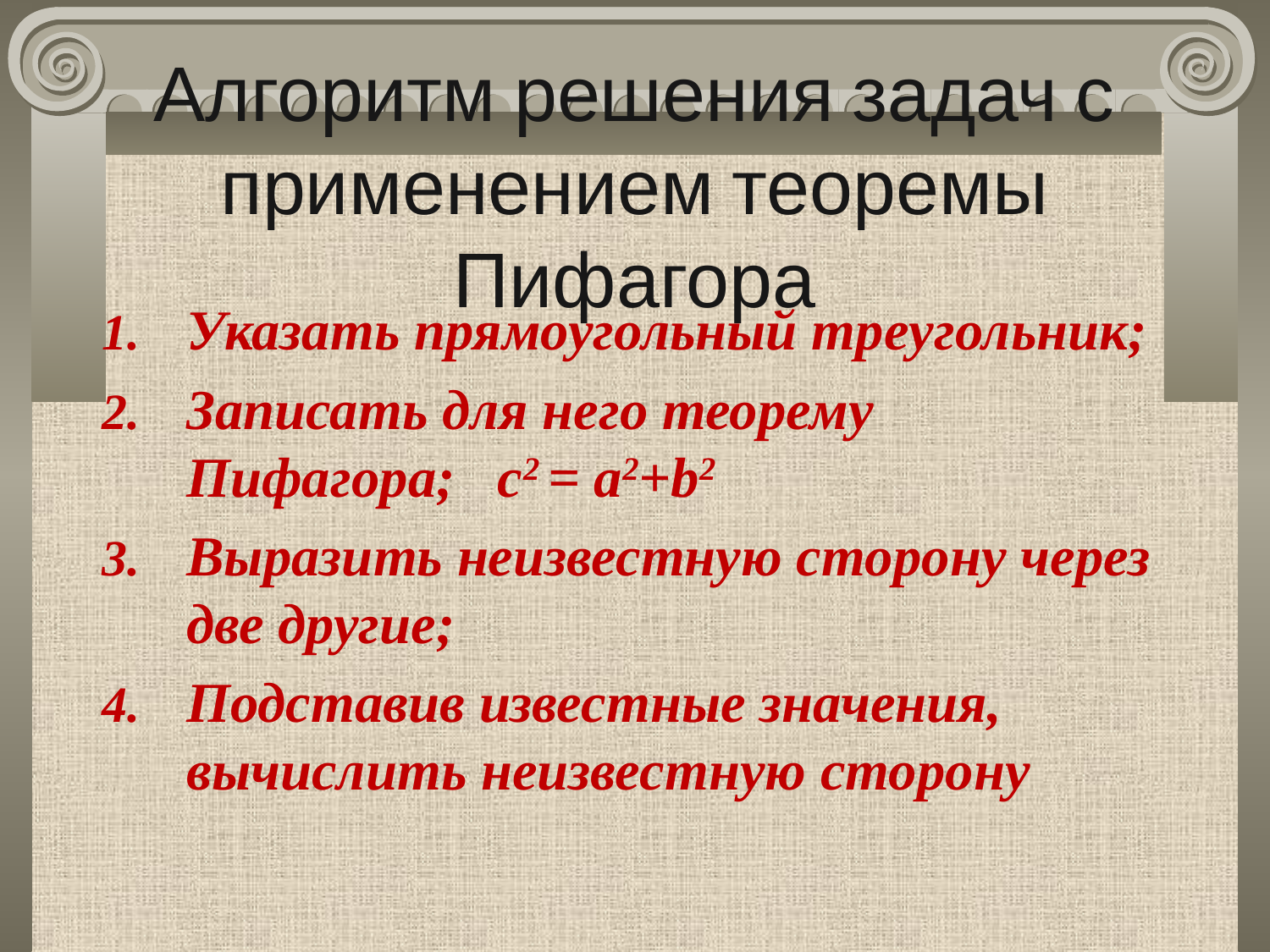

# Алгоритм решения задач с применением теоремы Пифагора
Указать прямоугольный треугольник;
Записать для него теорему Пифагора;   с2 = а2+b2
Выразить неизвестную сторону через две другие;
Подставив известные значения, вычислить неизвестную сторону